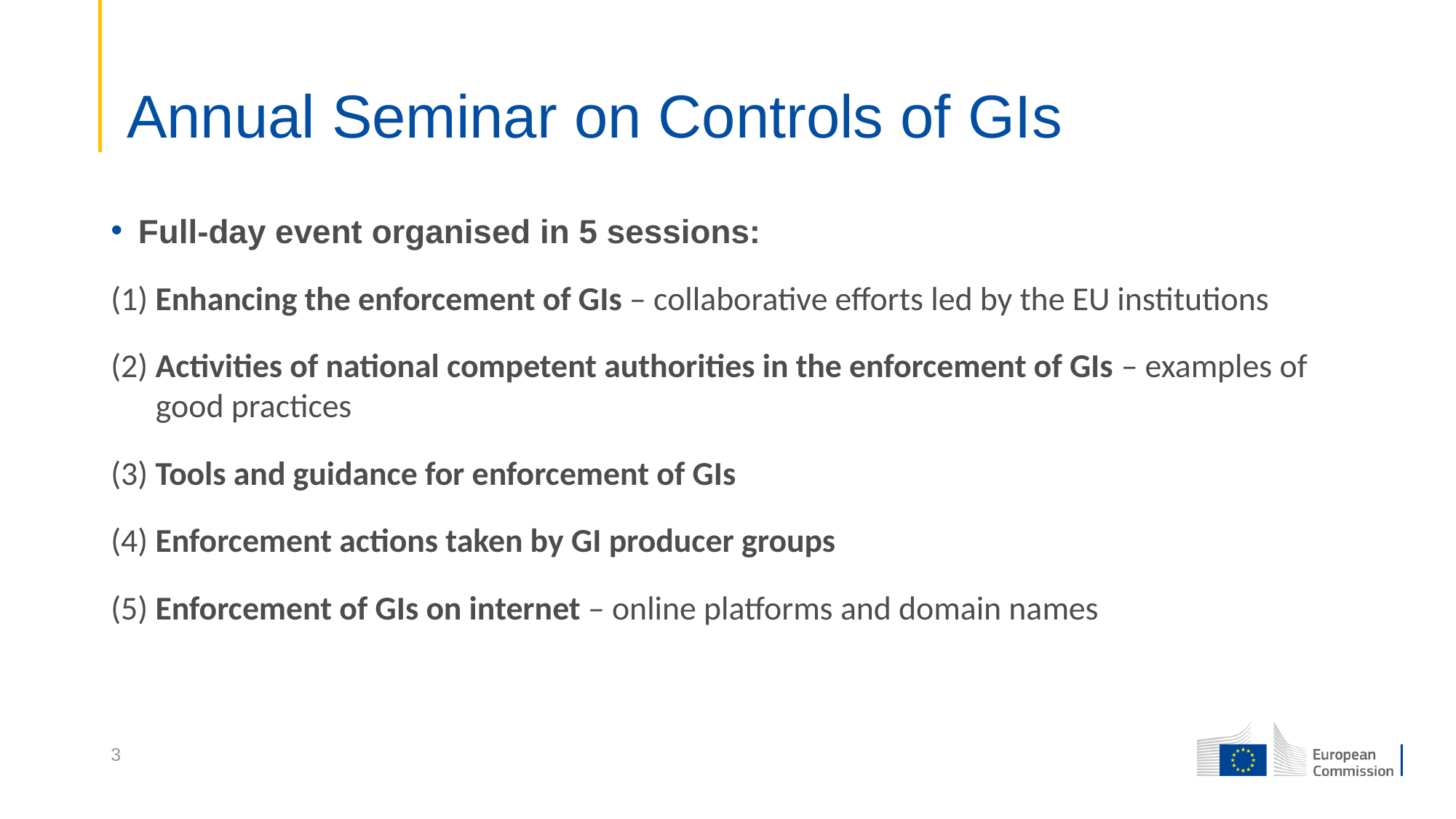

# Annual Seminar on Controls of GIs
Full-day event organised in 5 sessions:
(1) Enhancing the enforcement of GIs – collaborative efforts led by the EU institutions
(2) Activities of national competent authorities in the enforcement of GIs – examples of
      good practices
(3) Tools and guidance for enforcement of GIs
(4) Enforcement actions taken by GI producer groups
(5) Enforcement of GIs on internet – online platforms and domain names

3